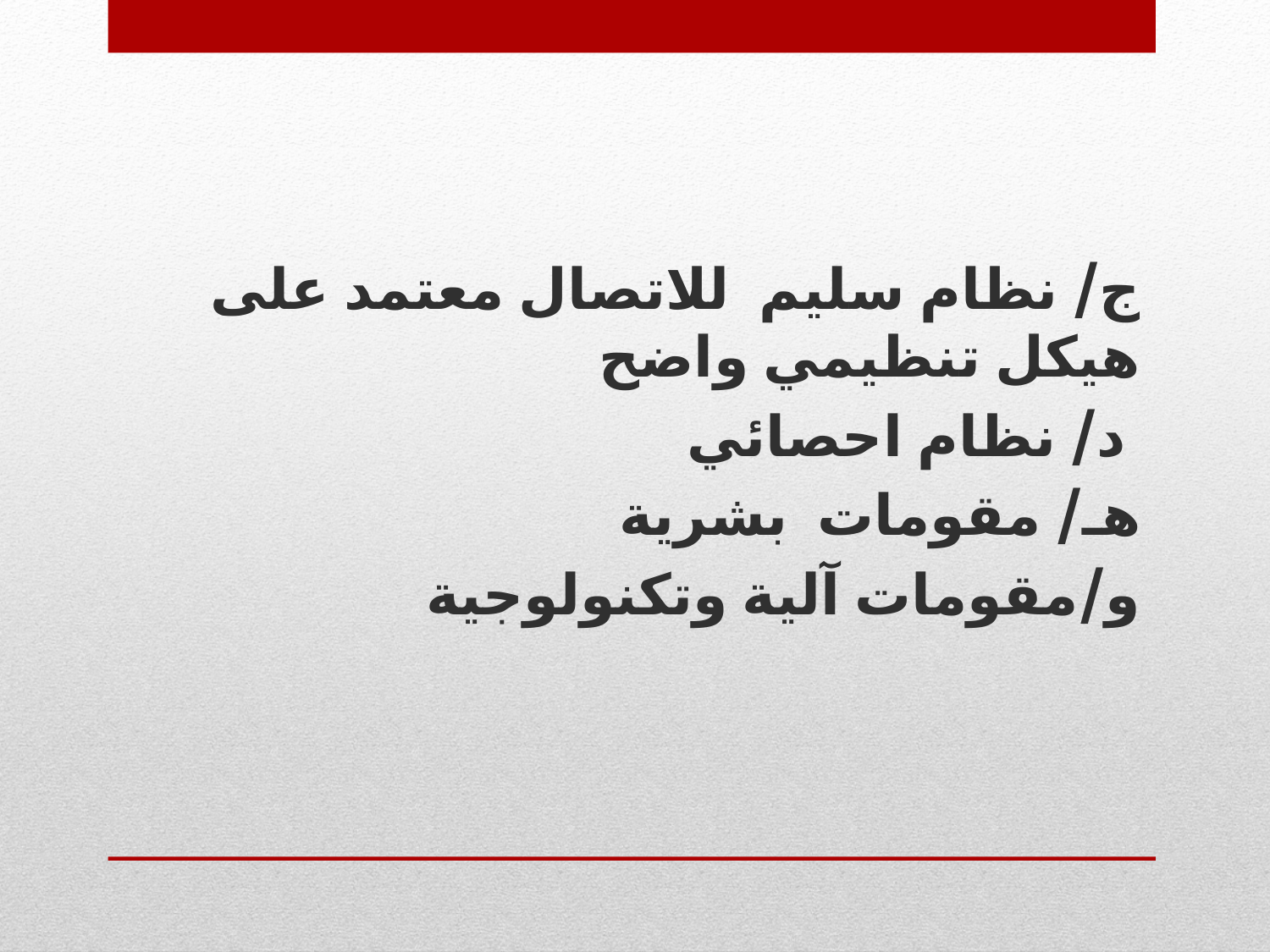

ج/ نظام سليم  للاتصال معتمد على هيكل تنظيمي واضح
د/ نظام احصائي
هـ/ مقومات  بشرية
و/مقومات آلية وتكنولوجية